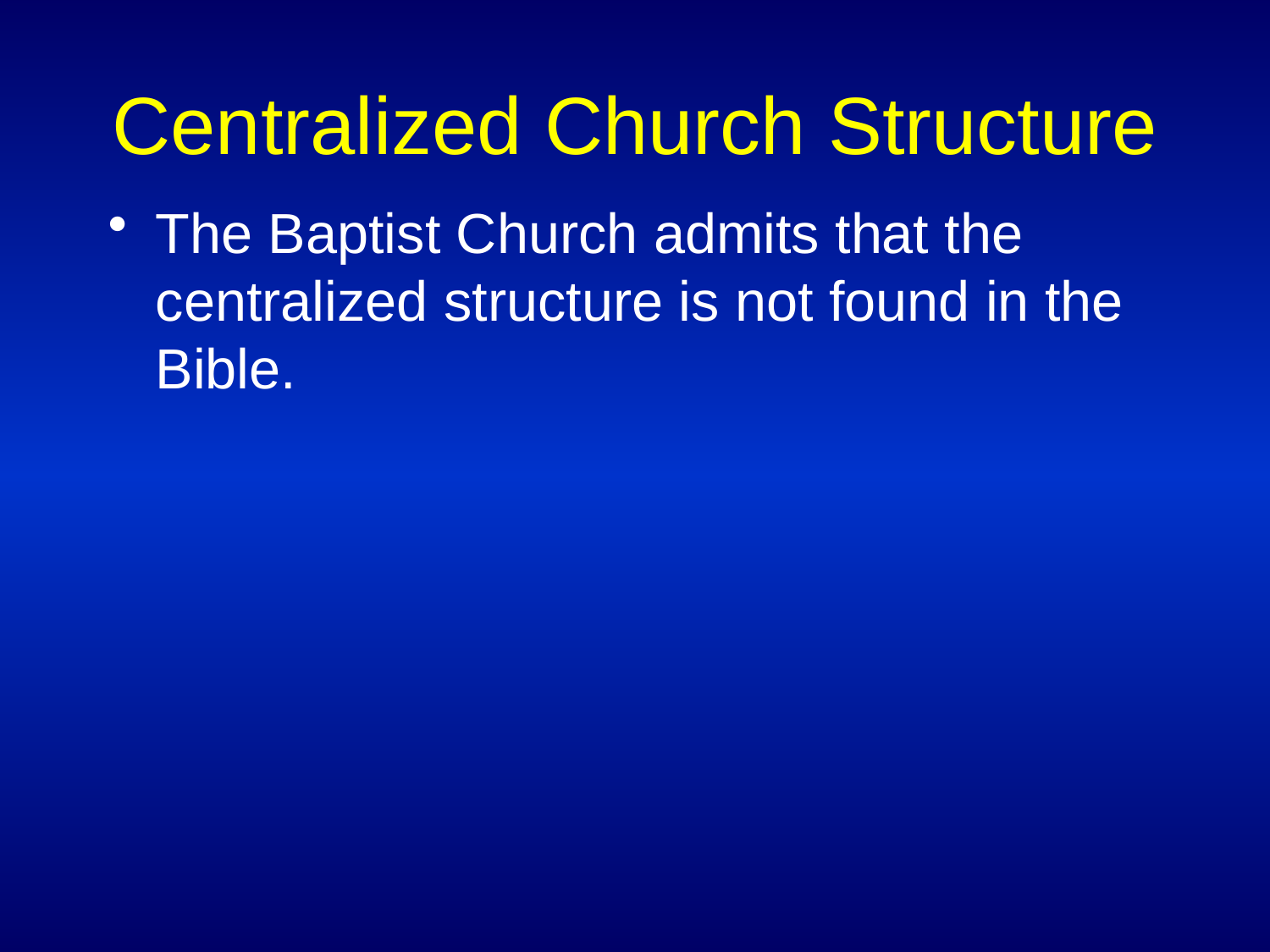

# Centralized Church Structure
The Baptist Church admits that the centralized structure is not found in the Bible.